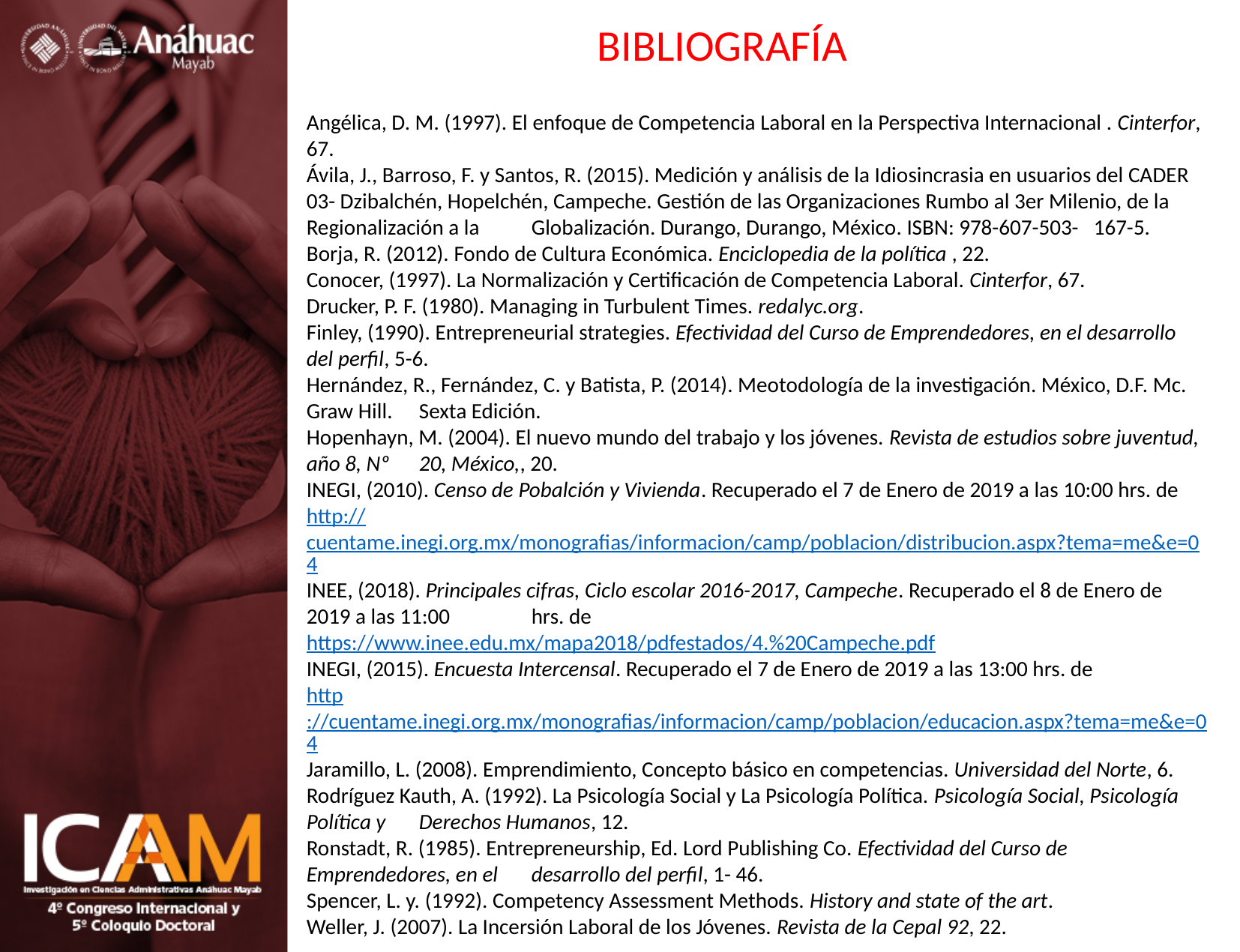

# BIBLIOGRAFÍA
Angélica, D. M. (1997). El enfoque de Competencia Laboral en la Perspectiva Internacional . Cinterfor, 	67.
Ávila, J., Barroso, F. y Santos, R. (2015). Medición y análisis de la Idiosincrasia en usuarios del CADER 	03- Dzibalchén, Hopelchén, Campeche. Gestión de las Organizaciones Rumbo al 3er Milenio, de la Regionalización a la 	Globalización. Durango, Durango, México. ISBN: 978-607-503-	167-5.
Borja, R. (2012). Fondo de Cultura Económica. Enciclopedia de la política , 22.
Conocer, (1997). La Normalización y Certificación de Competencia Laboral. Cinterfor, 67.
Drucker, P. F. (1980). Managing in Turbulent Times. redalyc.org.
Finley, (1990). Entrepreneurial strategies. Efectividad del Curso de Emprendedores, en el desarrollo 	del perfil, 5-6.
Hernández, R., Fernández, C. y Batista, P. (2014). Meotodología de la investigación. México, D.F. Mc. 	Graw Hill. 	Sexta Edición.
Hopenhayn, M. (2004). El nuevo mundo del trabajo y los jóvenes. Revista de estudios sobre juventud, 	año 8, Nº 	20, México,, 20.
INEGI, (2010). Censo de Pobalción y Vivienda. Recuperado el 7 de Enero de 2019 a las 10:00 hrs. de 	http://cuentame.inegi.org.mx/monografias/informacion/camp/poblacion/distribucion.aspx?tema=me&e=04
INEE, (2018). Principales cifras, Ciclo escolar 2016-2017, Campeche. Recuperado el 8 de Enero de 	2019 a las 11:00 	hrs. de https://www.inee.edu.mx/mapa2018/pdfestados/4.%20Campeche.pdf
INEGI, (2015). Encuesta Intercensal. Recuperado el 7 de Enero de 2019 a las 13:00 hrs. de 	http://cuentame.inegi.org.mx/monografias/informacion/camp/poblacion/educacion.aspx?tema=me&e=04
Jaramillo, L. (2008). Emprendimiento, Concepto básico en competencias. Universidad del Norte, 6.
Rodríguez Kauth, A. (1992). La Psicología Social y La Psicología Política. Psicología Social, Psicología 	Política y 	Derechos Humanos, 12.
Ronstadt, R. (1985). Entrepreneurship, Ed. Lord Publishing Co. Efectividad del Curso de 	Emprendedores, en el 	desarrollo del perfil, 1- 46.
Spencer, L. y. (1992). Competency Assessment Methods. History and state of the art.
Weller, J. (2007). La Incersión Laboral de los Jóvenes. Revista de la Cepal 92, 22.